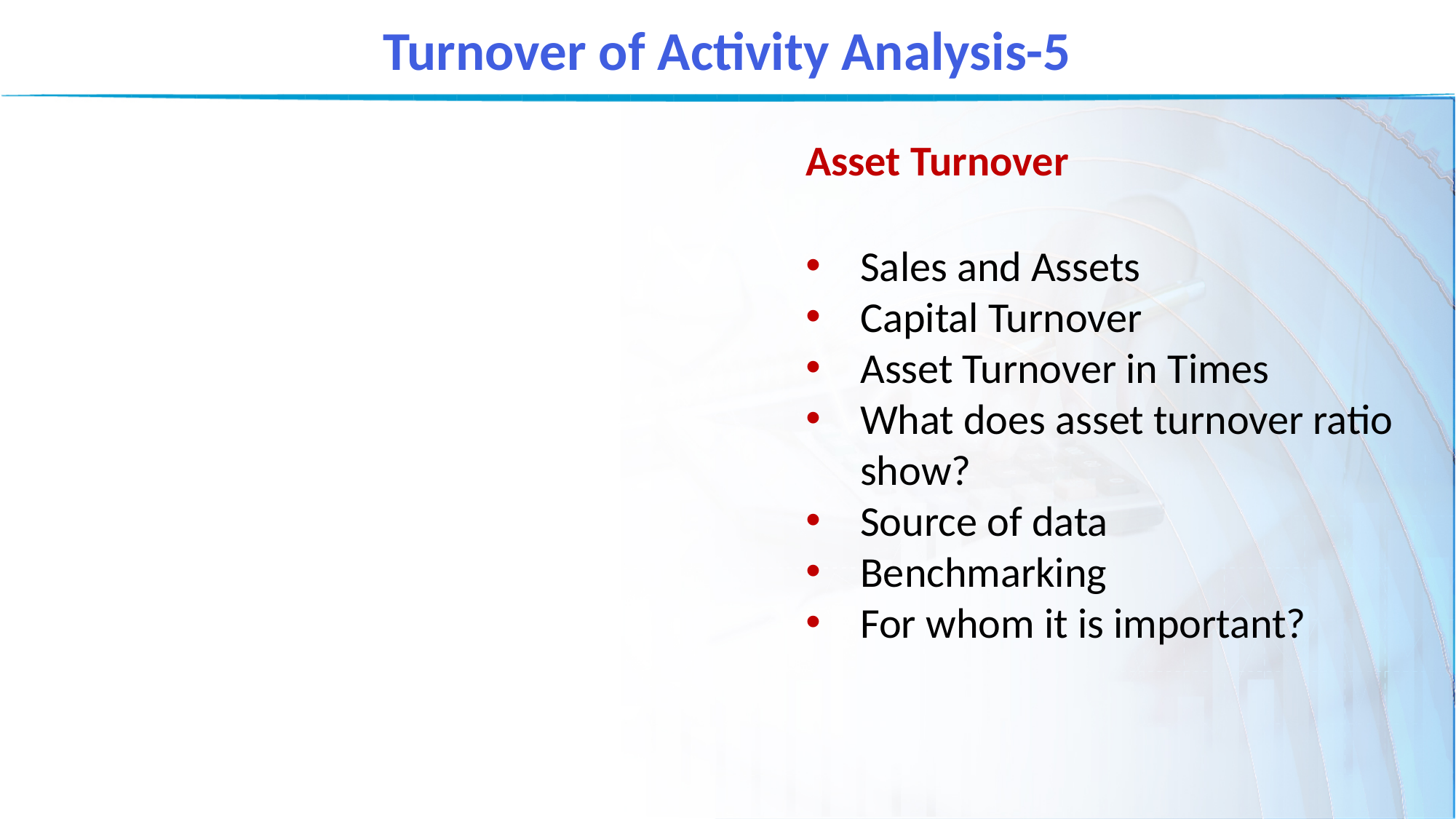

Turnover of Activity Analysis-5
Asset Turnover

Sales and Assets
Capital Turnover
Asset Turnover in Times
What does asset turnover ratio show?
Source of data
Benchmarking
For whom it is important?